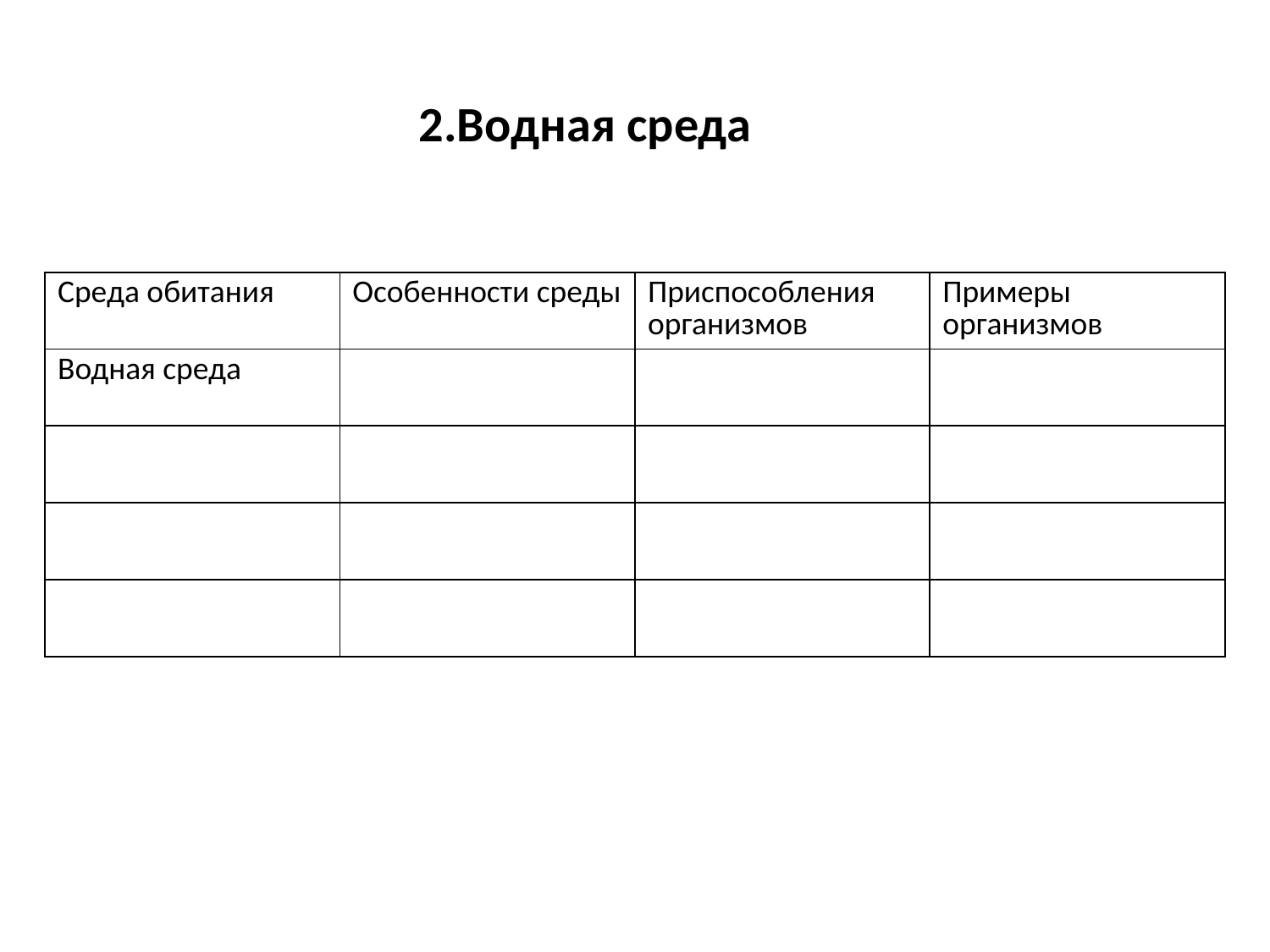

2.Водная среда
| Среда обитания | Особенности среды | Приспособления организмов | Примеры организмов |
| --- | --- | --- | --- |
| Водная среда |  |  |  |
|  |  |  |  |
|  |  |  |  |
|  |  |  |  |